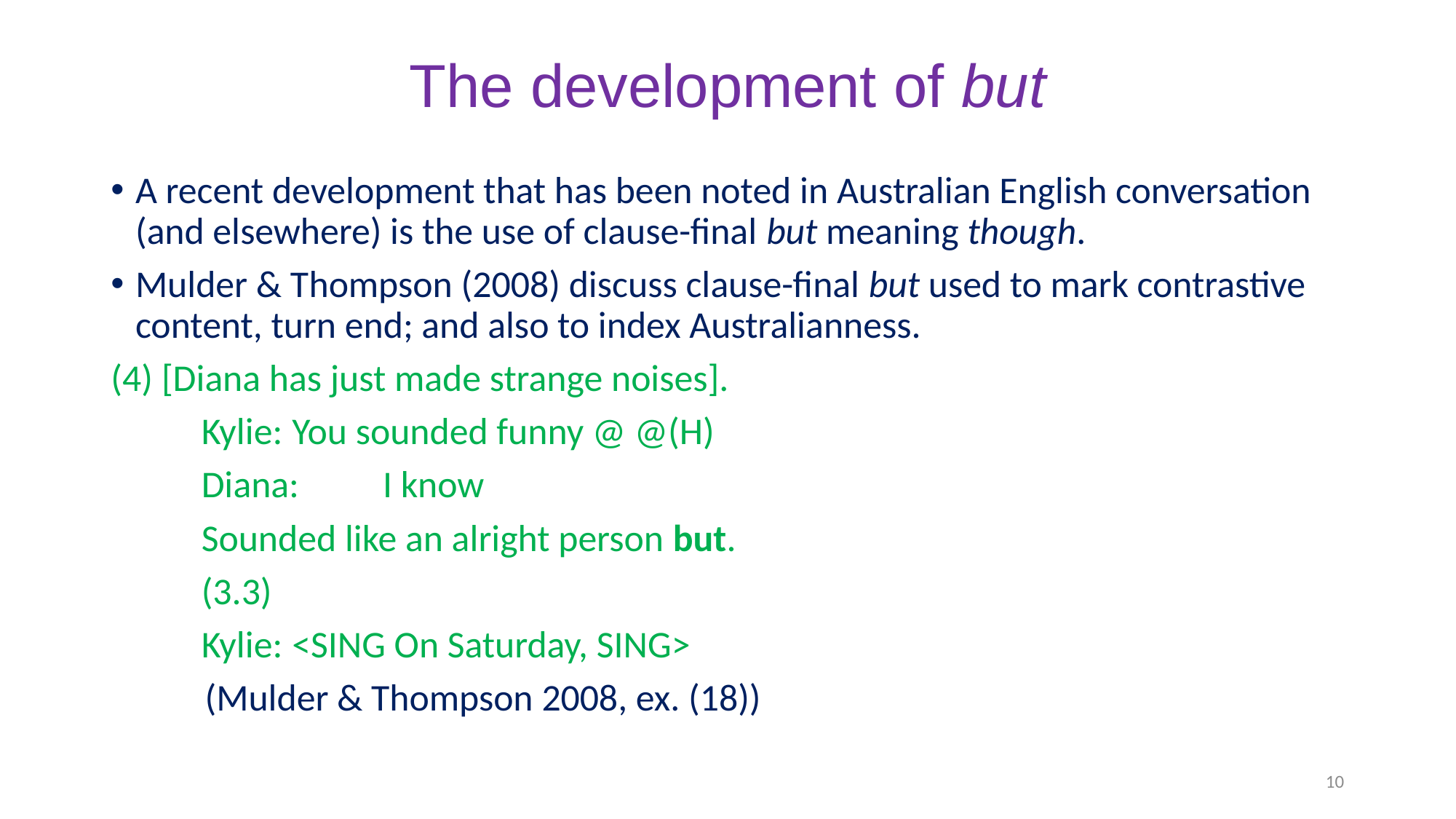

# The development of but
A recent development that has been noted in Australian English conversation (and elsewhere) is the use of clause-final but meaning though.
Mulder & Thompson (2008) discuss clause-final but used to mark contrastive content, turn end; and also to index Australianness.
(4) [Diana has just made strange noises].
	Kylie:		You sounded funny @ @(H)
	Diana:		I know
			Sounded like an alright person but.
				(3.3)
	Kylie:		<SING On Saturday, SING>
           (Mulder & Thompson 2008, ex. (18))

10